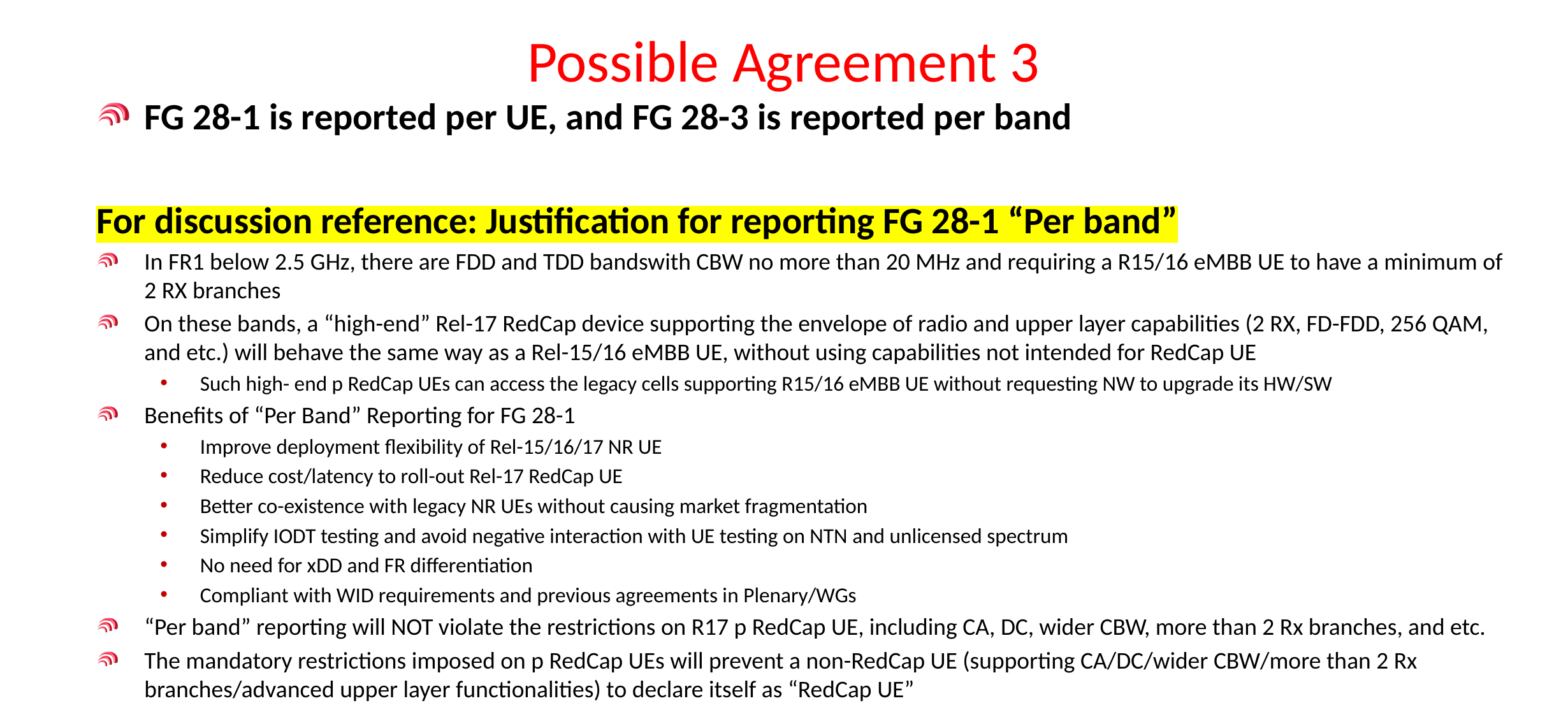

# Possible Agreement 3
FG 28-1 is reported per UE, and FG 28-3 is reported per band

For discussion reference: Justification for reporting FG 28-1 “Per band”
In FR1 below 2.5 GHz, there are FDD and TDD bandswith CBW no more than 20 MHz and requiring a R15/16 eMBB UE to have a minimum of 2 RX branches
On these bands, a “high-end” Rel-17 RedCap device supporting the envelope of radio and upper layer capabilities (2 RX, FD-FDD, 256 QAM, and etc.) will behave the same way as a Rel-15/16 eMBB UE, without using capabilities not intended for RedCap UE
Such high- end p RedCap UEs can access the legacy cells supporting R15/16 eMBB UE without requesting NW to upgrade its HW/SW
Benefits of “Per Band” Reporting for FG 28-1
Improve deployment flexibility of Rel-15/16/17 NR UE
Reduce cost/latency to roll-out Rel-17 RedCap UE
Better co-existence with legacy NR UEs without causing market fragmentation
Simplify IODT testing and avoid negative interaction with UE testing on NTN and unlicensed spectrum
No need for xDD and FR differentiation
Compliant with WID requirements and previous agreements in Plenary/WGs
“Per band” reporting will NOT violate the restrictions on R17 p RedCap UE, including CA, DC, wider CBW, more than 2 Rx branches, and etc.
The mandatory restrictions imposed on p RedCap UEs will prevent a non-RedCap UE (supporting CA/DC/wider CBW/more than 2 Rx branches/advanced upper layer functionalities) to declare itself as “RedCap UE”